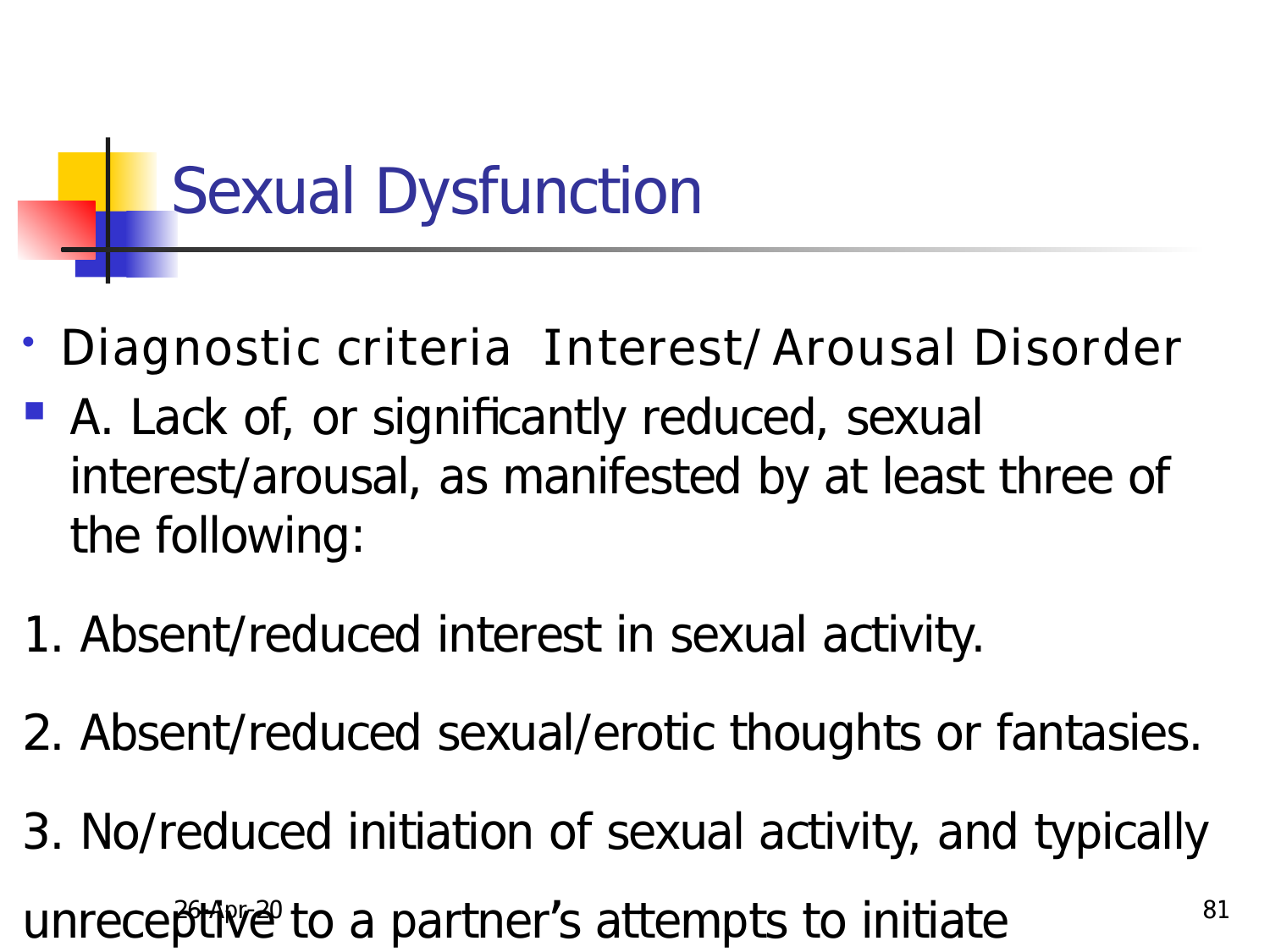

# Sexual Dysfunction
Diagnostic criteria  Interest/Arousal Disorder
A. Lack of, or significantly reduced, sexual interest/arousal, as manifested by at least three of the following:
1. Absent/reduced interest in sexual activity.
2. Absent/reduced sexual/erotic thoughts or fantasies.
3. No/reduced initiation of sexual activity, and typically unreceptive to a partner’s attempts to initiate
26-Apr-20
81